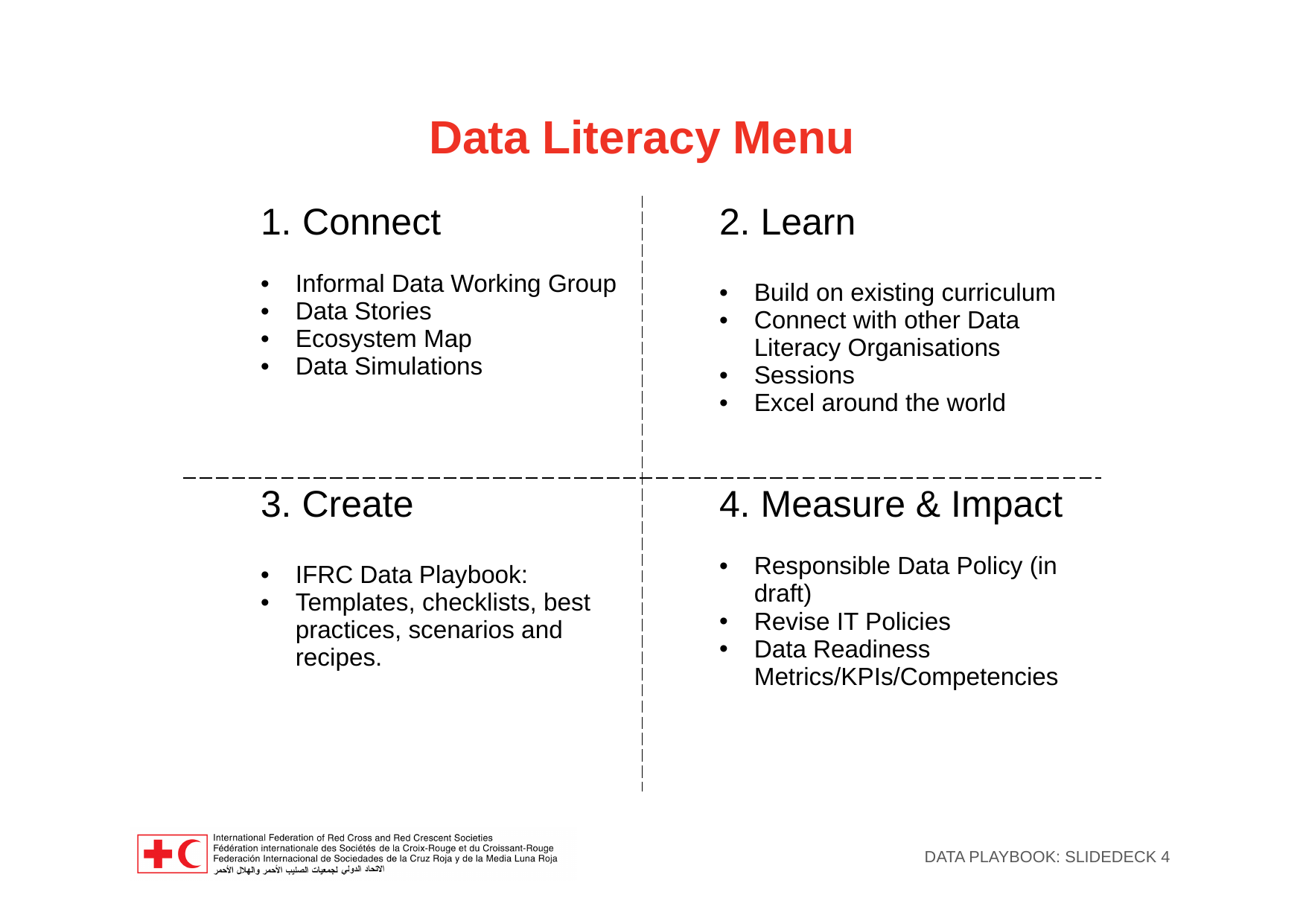

Data Literacy Menu
| Connect Informal Data Working Group Data Stories Ecosystem Map Data Simulations | 2. Learn Build on existing curriculum Connect with other Data Literacy Organisations Sessions Excel around the world |
| --- | --- |
| 3. Create IFRC Data Playbook: Templates, checklists, best practices, scenarios and recipes. | 4. Measure & Impact Responsible Data Policy (in draft) Revise IT Policies Data Readiness Metrics/KPIs/Competencies |